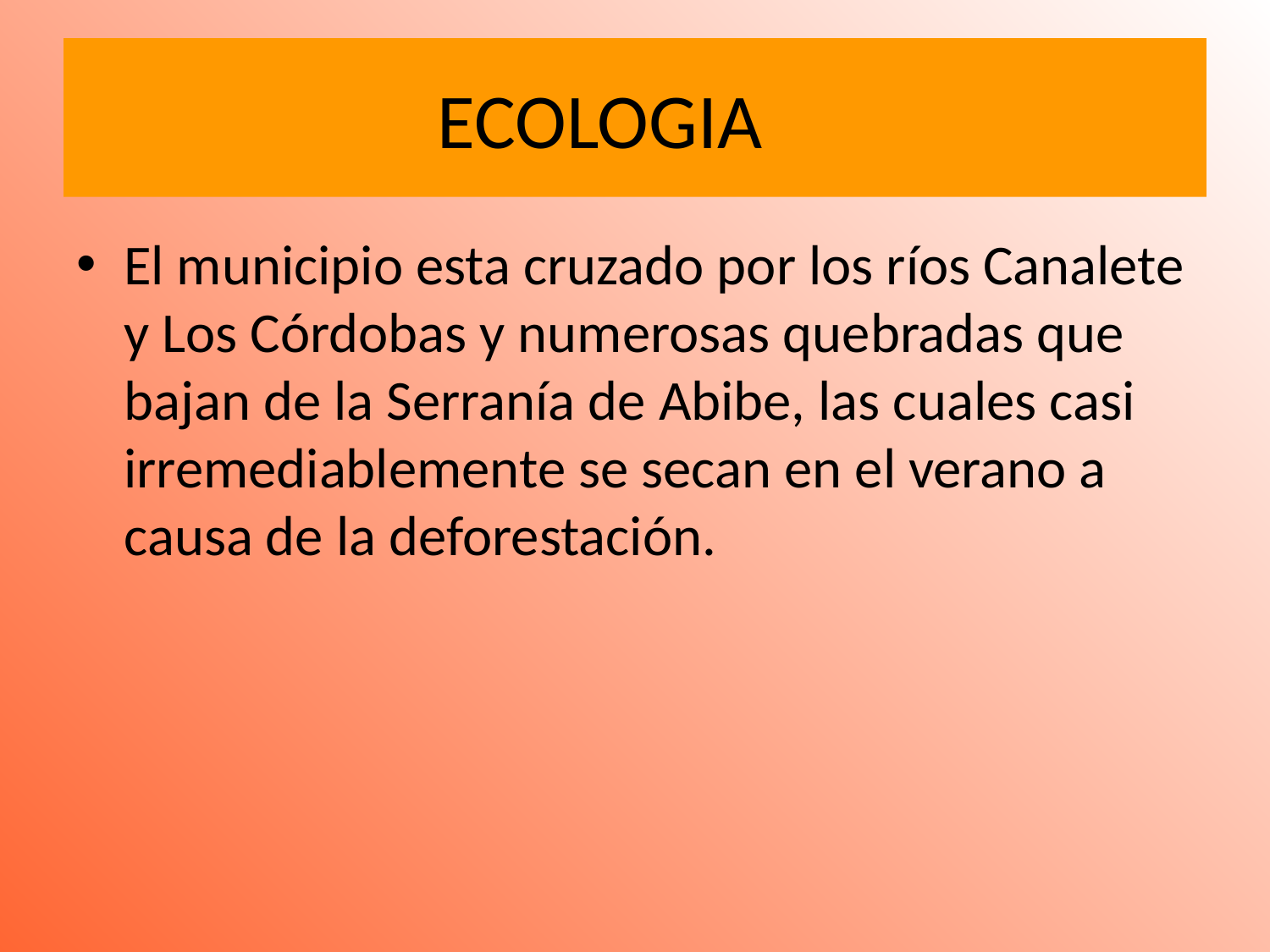

# ECOLOGIA
El municipio esta cruzado por los ríos Canalete y Los Córdobas y numerosas quebradas que bajan de la Serranía de Abibe, las cuales casi irremediablemente se secan en el verano a causa de la deforestación.